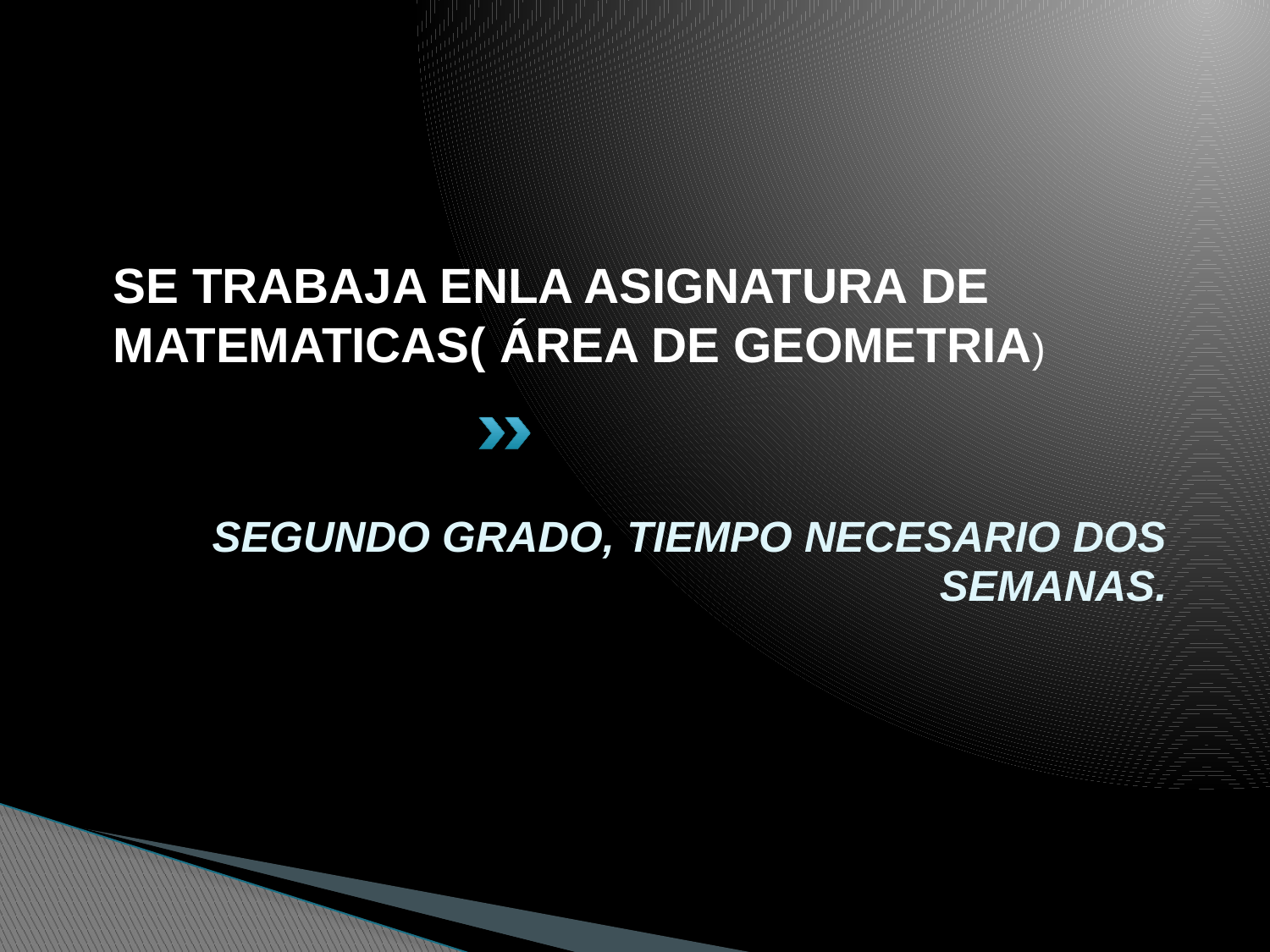

SE TRABAJA ENLA ASIGNATURA DE MATEMATICAS( ÁREA DE GEOMETRIA)
# SEGUNDO GRADO, TIEMPO NECESARIO DOS SEMANAS.